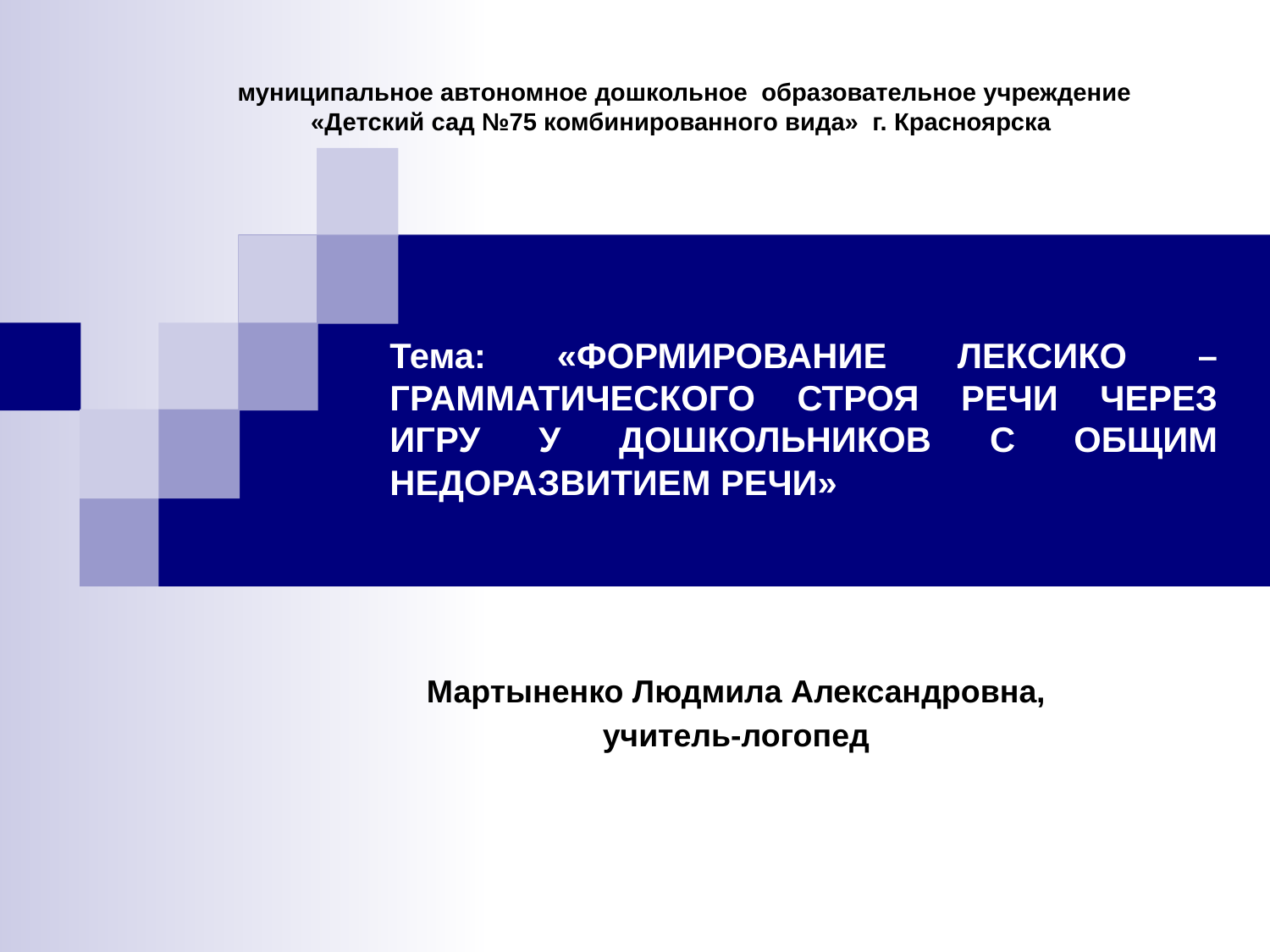

муниципальное автономное дошкольное  образовательное учреждение
«Детский сад №75 комбинированного вида»  г. Красноярска
# Тема: «ФОРМИРОВАНИЕ ЛЕКСИКО – ГРАММАТИЧЕСКОГО СТРОЯ РЕЧИ ЧЕРЕЗ ИГРУ У ДОШКОЛЬНИКОВ С ОБЩИМ НЕДОРАЗВИТИЕМ РЕЧИ»
Мартыненко Людмила Александровна,
учитель-логопед